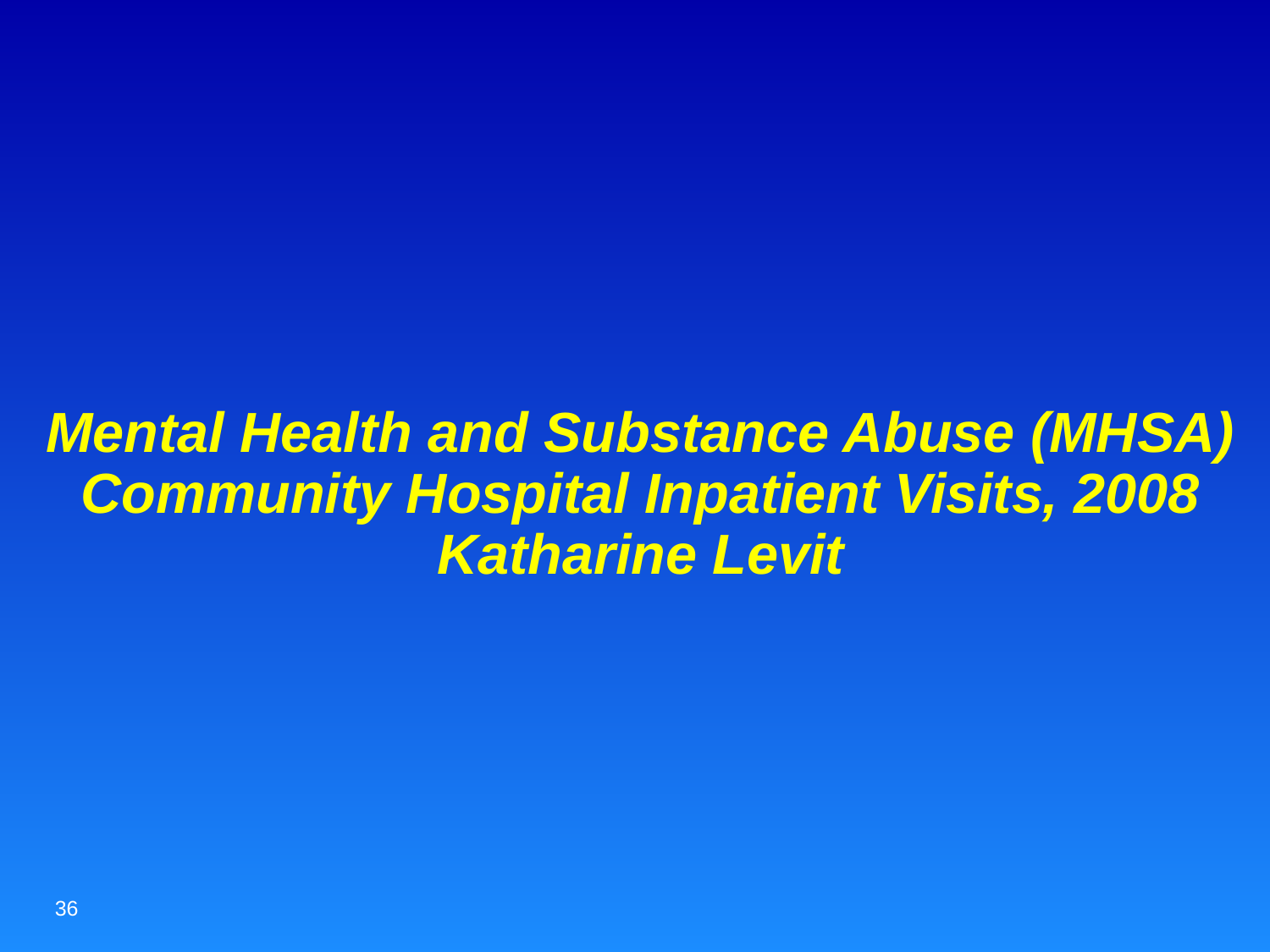

# Mental Health and Substance Abuse (MHSA) Community Hospital Inpatient Visits, 2008 Katharine Levit
36